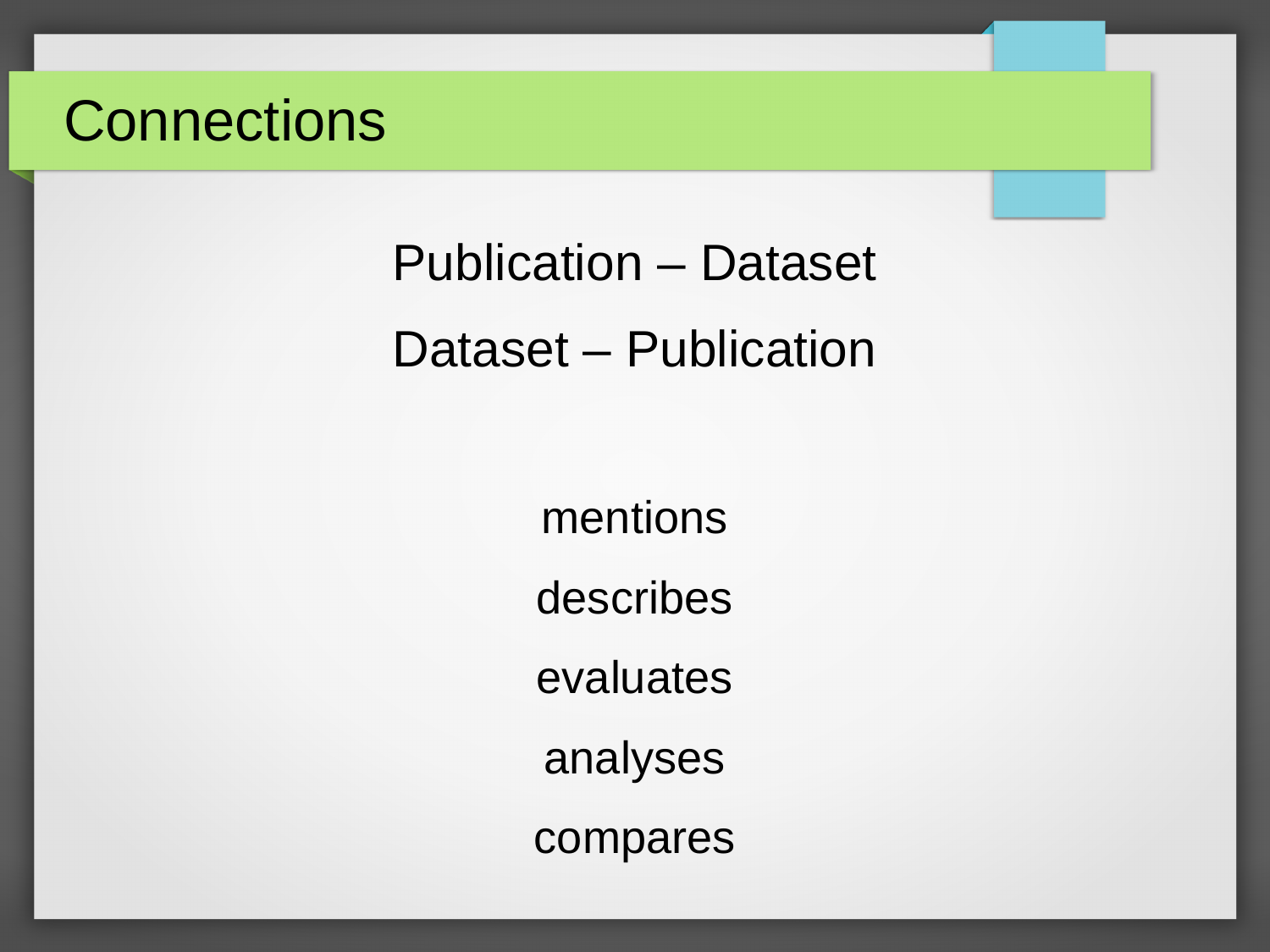

Publication – Dataset
Dataset – Publication

mentions
describes
evaluates
analyses
compares
Connections